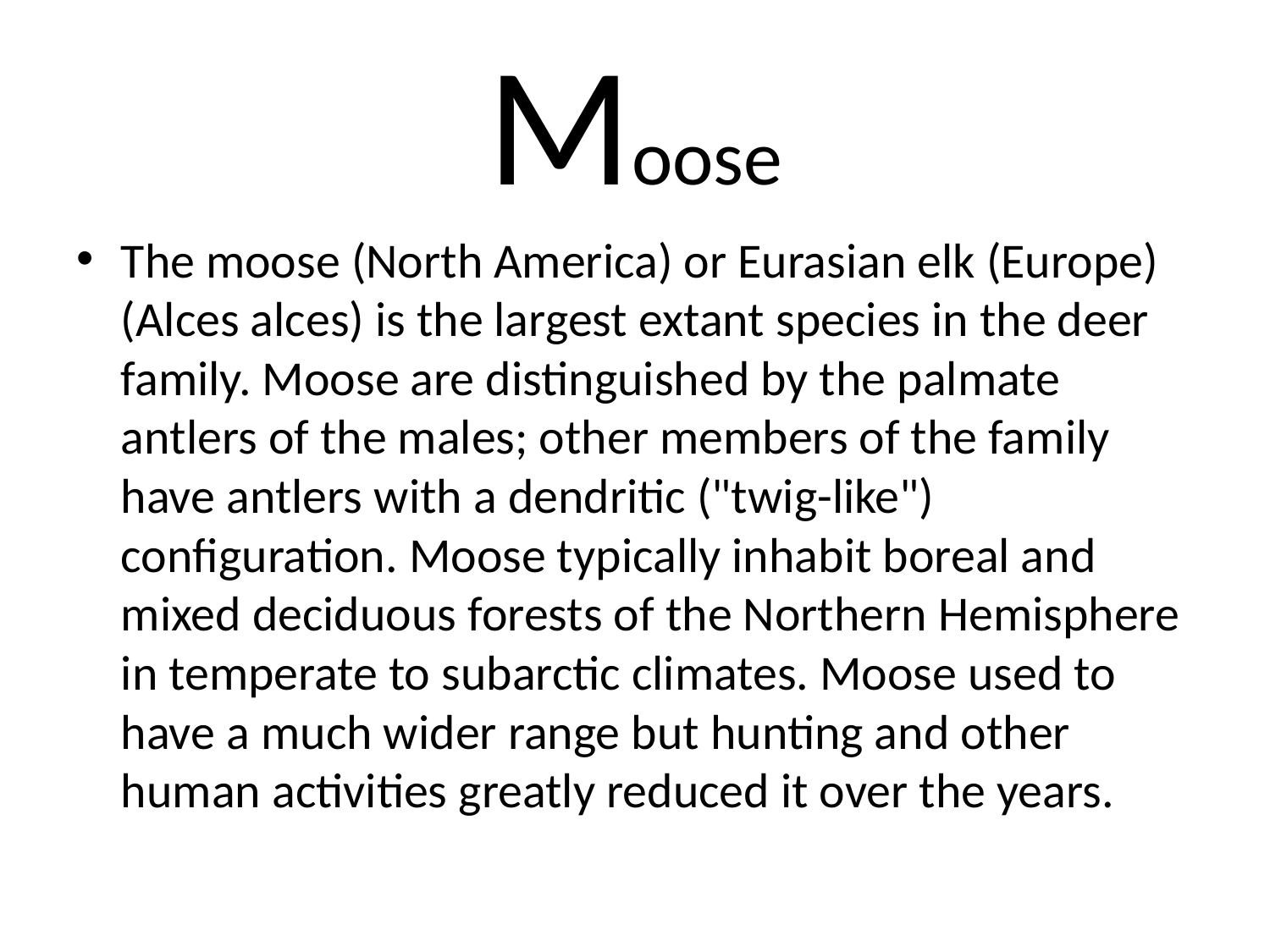

# Moose
The moose (North America) or Eurasian elk (Europe) (Alces alces) is the largest extant species in the deer family. Moose are distinguished by the palmate antlers of the males; other members of the family have antlers with a dendritic ("twig-like") configuration. Moose typically inhabit boreal and mixed deciduous forests of the Northern Hemisphere in temperate to subarctic climates. Moose used to have a much wider range but hunting and other human activities greatly reduced it over the years.